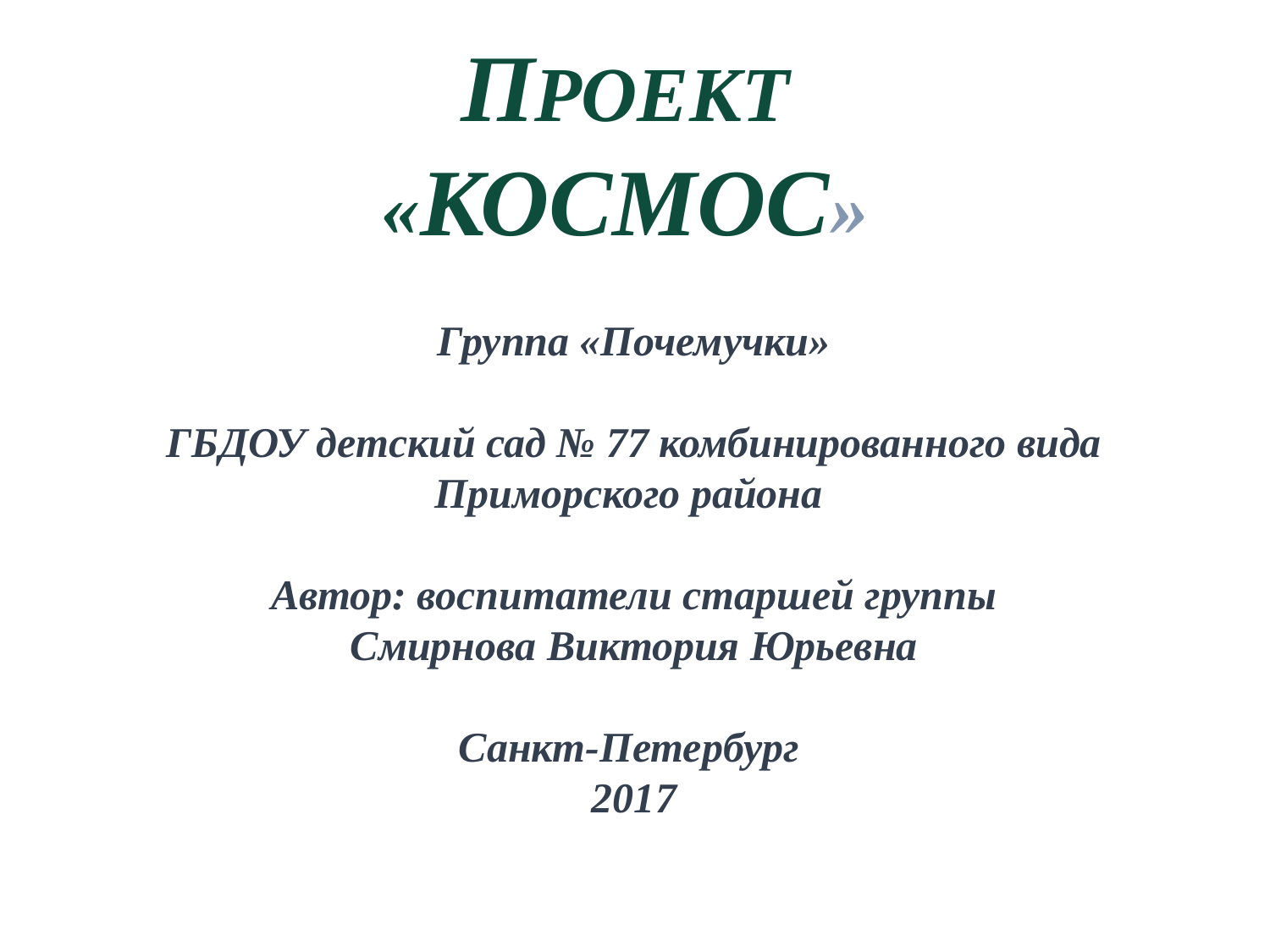

Проект
«Космос»
Группа «Почемучки»

ГБДОУ детский сад № 77 комбинированного вида
Приморского района

Автор: воспитатели старшей группы
Смирнова Виктория Юрьевна

Санкт-Петербург
2017